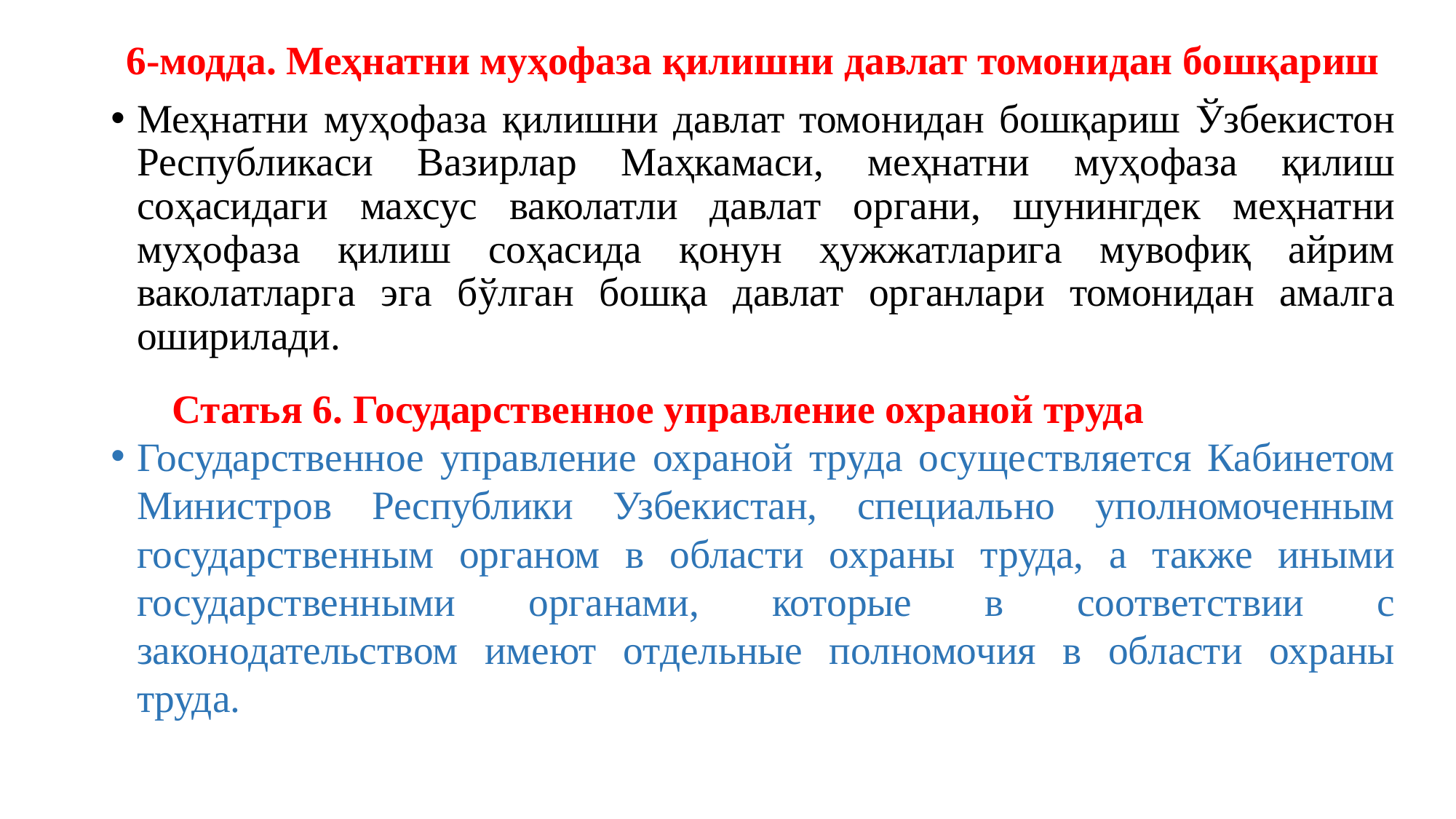

6-модда. Меҳнатни муҳофаза қилишни давлат томонидан бошқариш
Меҳнатни муҳофаза қилишни давлат томонидан бошқариш Ўзбекистон Республикаси Вазирлар Маҳкамаси, меҳнатни муҳофаза қилиш соҳасидаги махсус ваколатли давлат органи, шунингдек меҳнатни муҳофаза қилиш соҳасида қонун ҳужжатларига мувофиқ айрим ваколатларга эга бўлган бошқа давлат органлари томонидан амалга оширилади.

Статья 6. Государственное управление охраной труда
Государственное управление охраной труда осуществляется Кабинетом Министров Республики Узбекистан, специально уполномоченным государственным органом в области охраны труда, а также иными государственными органами, которые в соответствии с законодательством имеют отдельные полномочия в области охраны труда.